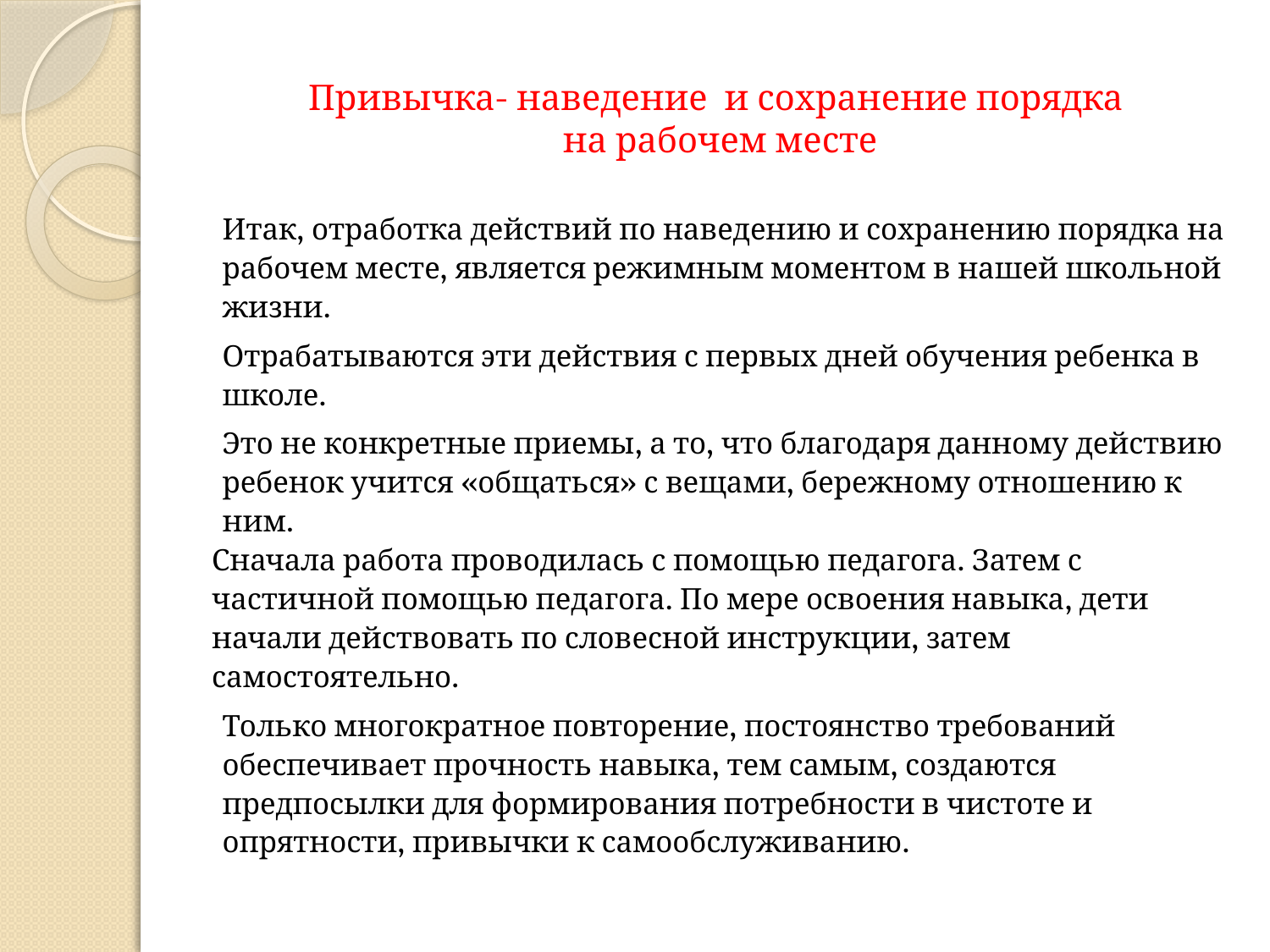

# Привычка- наведение  и сохранение порядка на рабочем месте
Итак, отработка действий по наведению и сохранению порядка на рабочем месте, является режимным моментом в нашей школьной жизни.
Отрабатываются эти действия с первых дней обучения ребенка в школе.
Это не конкретные приемы, а то, что благодаря данному действию ребенок учится «общаться» с вещами, бережному отношению к ним.
Сначала работа проводилась с помощью педагога. Затем с частичной помощью педагога. По мере освоения навыка, дети начали действовать по словесной инструкции, затем самостоятельно.
Только многократное повторение, постоянство требований обеспечивает прочность навыка, тем самым, создаются предпосылки для формирования потребности в чистоте и опрятности, привычки к самообслуживанию.